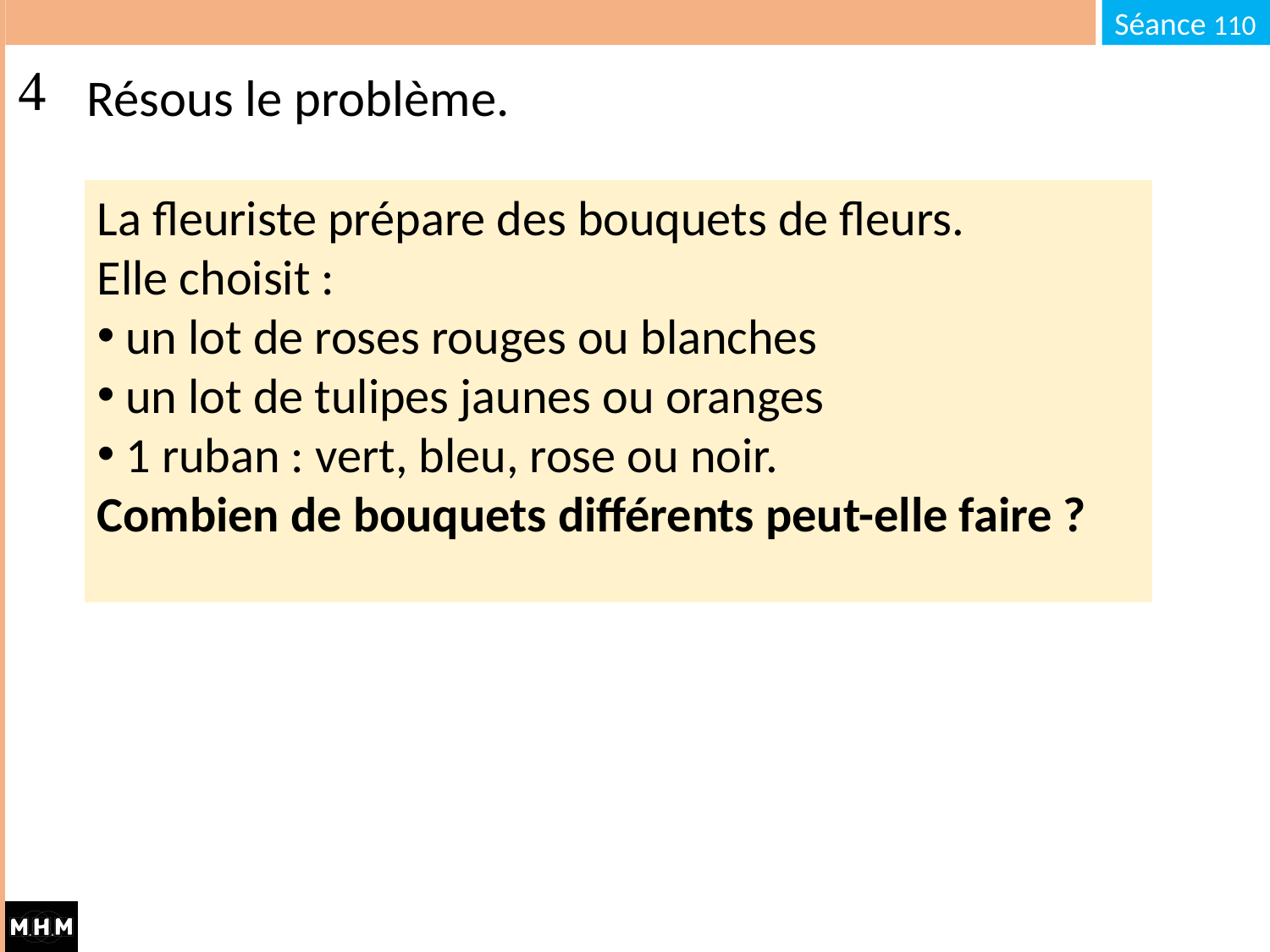

# Résous le problème.
La fleuriste prépare des bouquets de fleurs.
Elle choisit :
 un lot de roses rouges ou blanches
 un lot de tulipes jaunes ou oranges
 1 ruban : vert, bleu, rose ou noir.
Combien de bouquets différents peut-elle faire ?